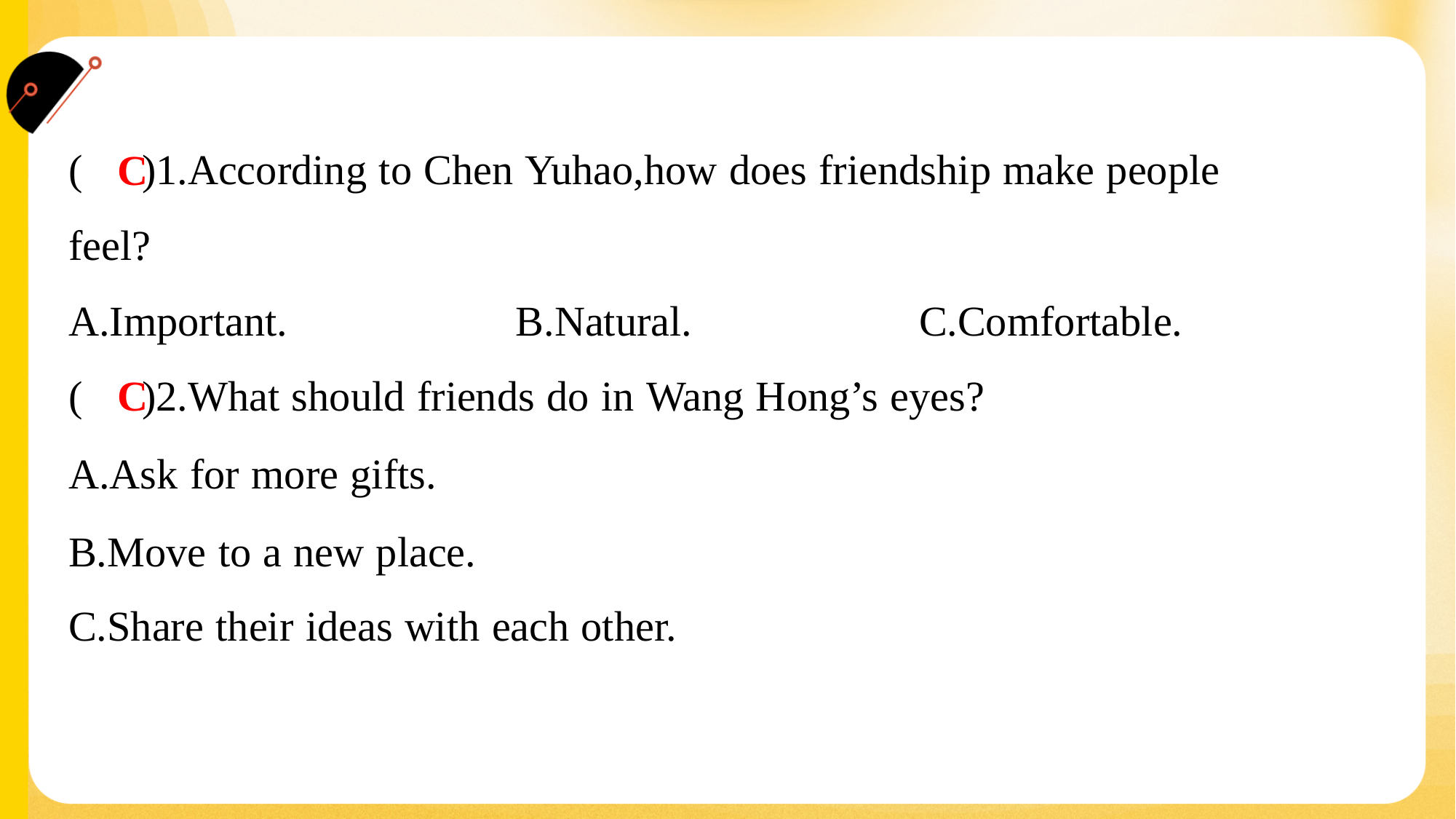

(     )1.According to Chen Yuhao,how does friendship make people
feel?
C
A.Important.	B.Natural.	C.Comfortable.
C
(     )2.What should friends do in Wang Hong’s eyes?
A.Ask for more gifts.
B.Move to a new place.
C.Share their ideas with each other.